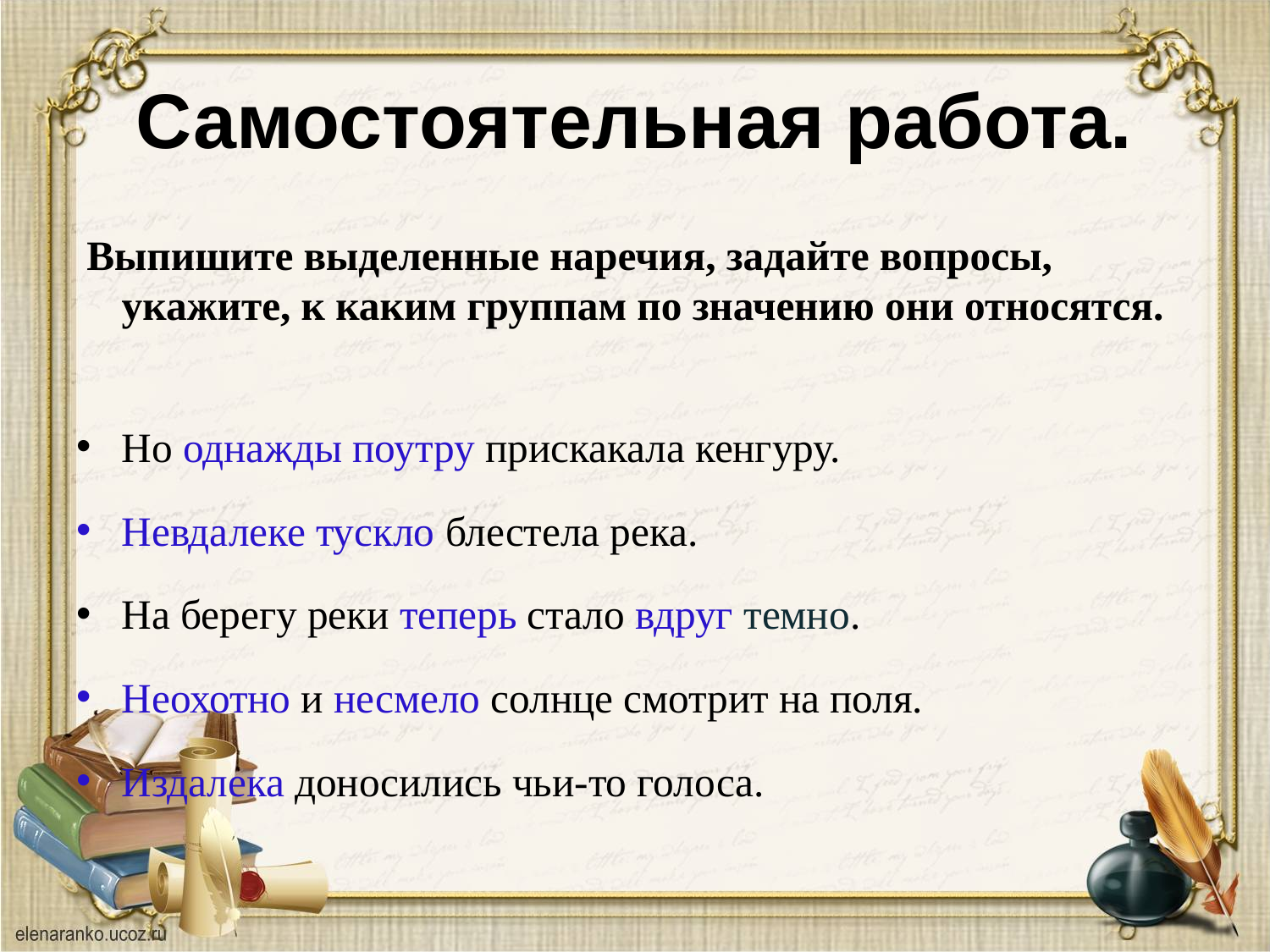

# Самостоятельная работа.
 Выпишите выделенные наречия, задайте вопросы, укажите, к каким группам по значению они относятся.

Но однажды поутру прискакала кенгуру.
Невдалеке тускло блестела река.
На берегу реки теперь стало вдруг темно.
Неохотно и несмело солнце смотрит на поля.
Издалека доносились чьи-то голоса.